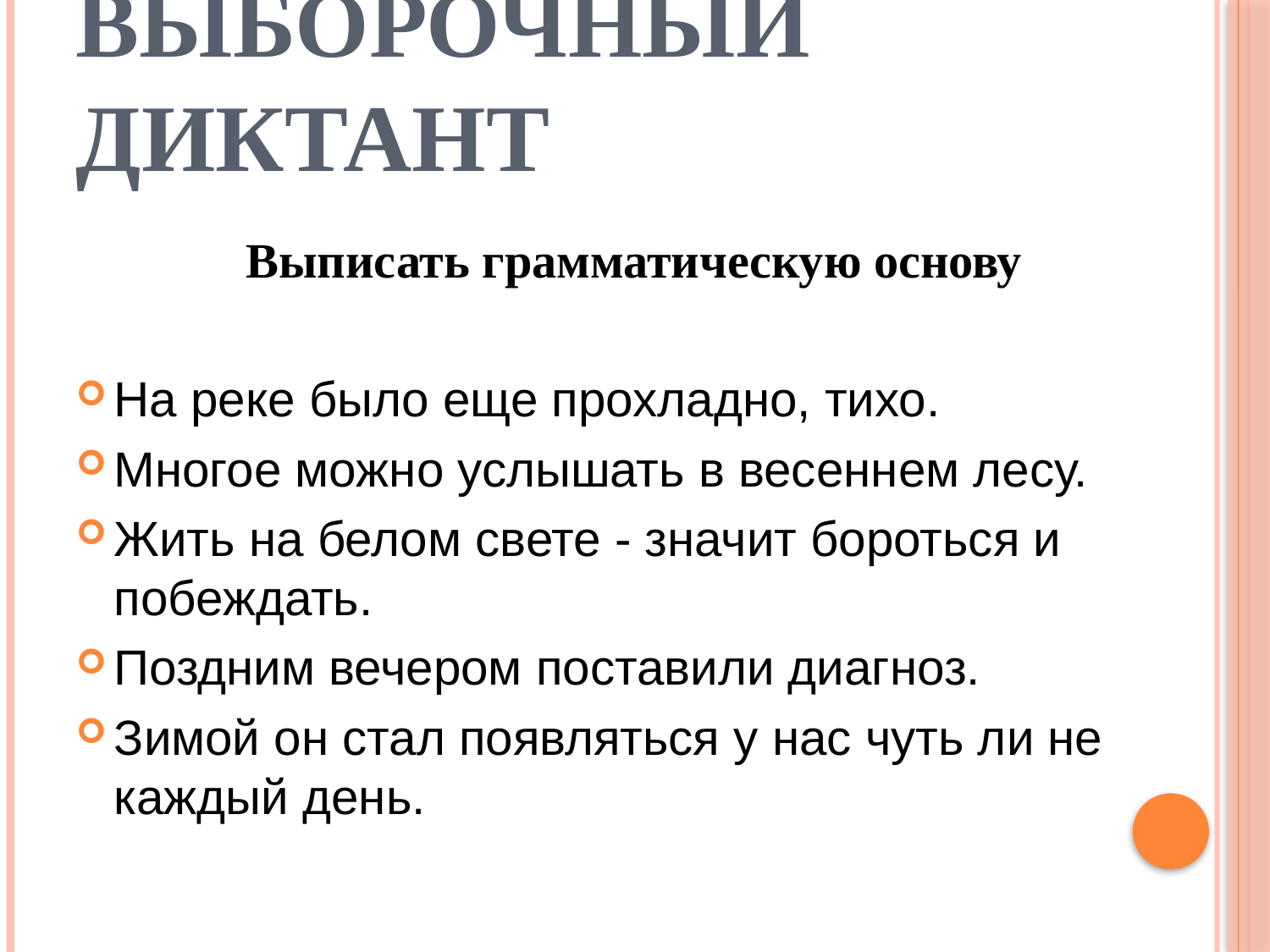

# Выборочный диктант
Выписать грамматическую основу

На реке было еще прохладно, тихо.
Многое можно услышать в весеннем лесу.
Жить на белом свете - значит бороться и побеждать.
Поздним вечером поставили диагноз.
Зимой он стал появляться у нас чуть ли не каждый день.